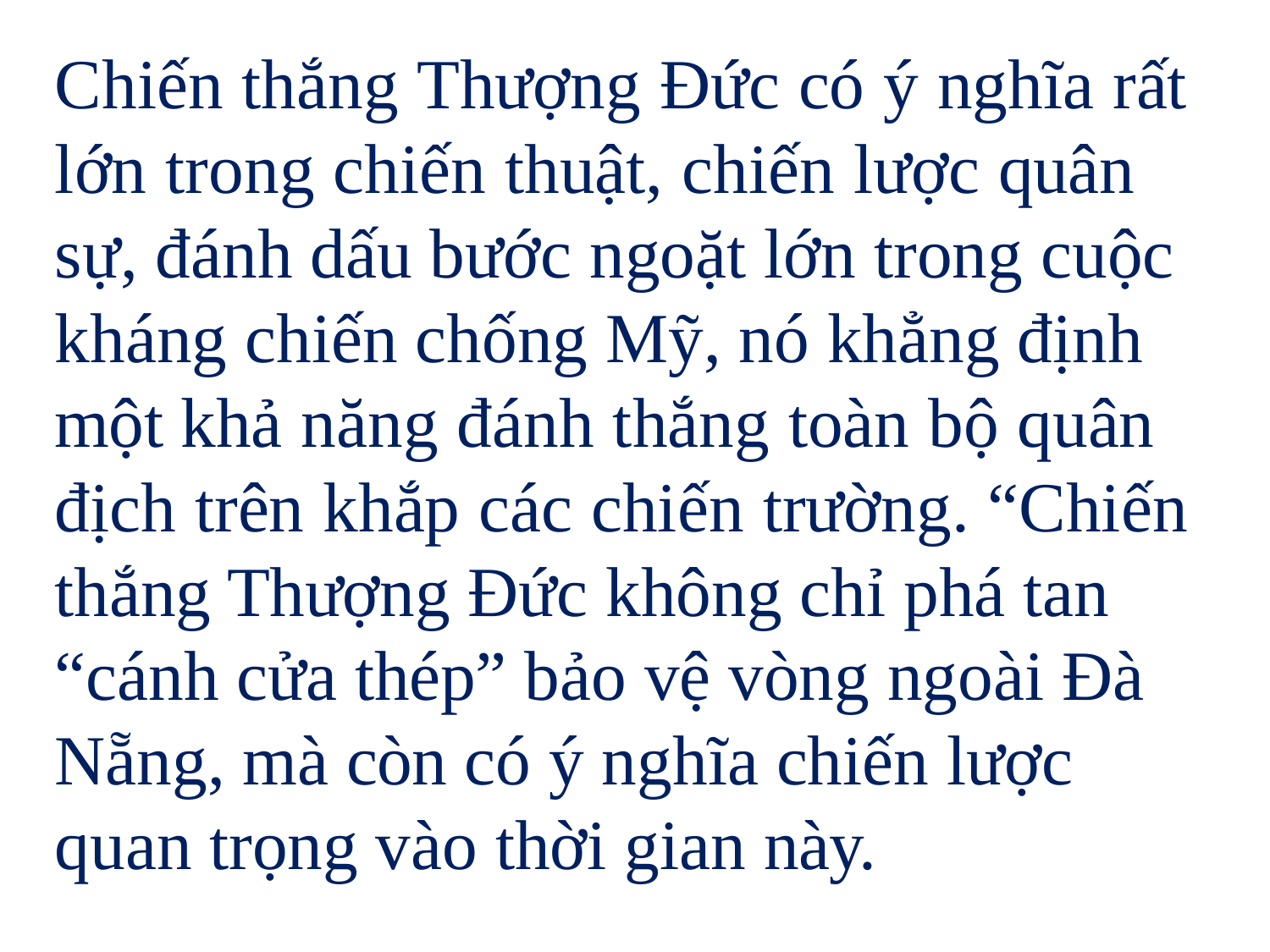

Chiến thắng Thượng Đức có ý nghĩa rất lớn trong chiến thuật, chiến lược quân sự, đánh dấu bước ngoặt lớn trong cuộc kháng chiến chống Mỹ, nó khẳng định một khả năng đánh thắng toàn bộ quân địch trên khắp các chiến trường. “Chiến thắng Thượng Đức không chỉ phá tan “cánh cửa thép” bảo vệ vòng ngoài Đà Nẵng, mà còn có ý nghĩa chiến lược quan trọng vào thời gian này.